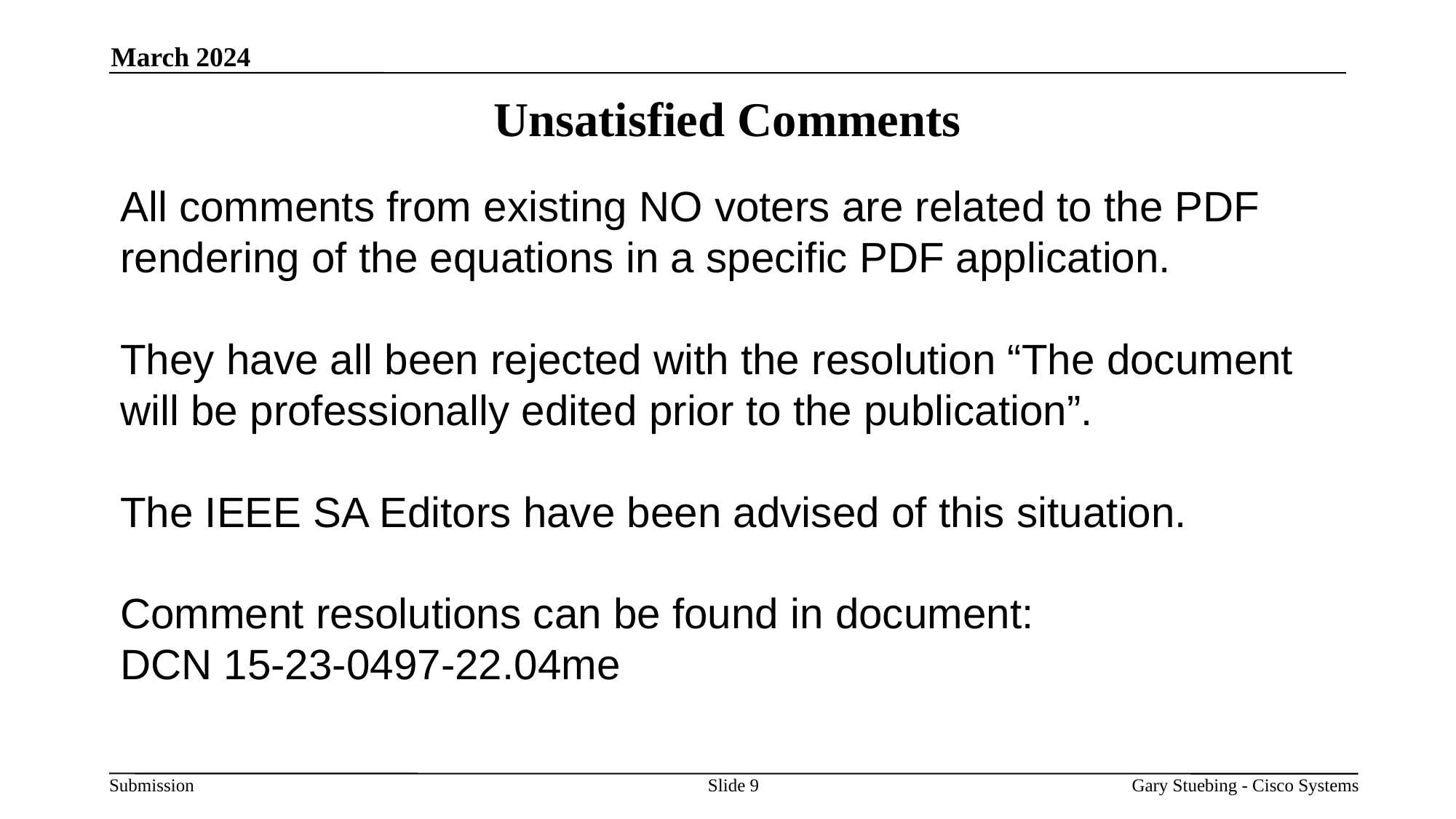

March 2024
Unsatisfied Comments
All comments from existing NO voters are related to the PDF rendering of the equations in a specific PDF application.

They have all been rejected with the resolution “The document will be professionally edited prior to the publication”.

The IEEE SA Editors have been advised of this situation.

Comment resolutions can be found in document:
DCN 15-23-0497-22.04me
Slide 9
Gary Stuebing - Cisco Systems